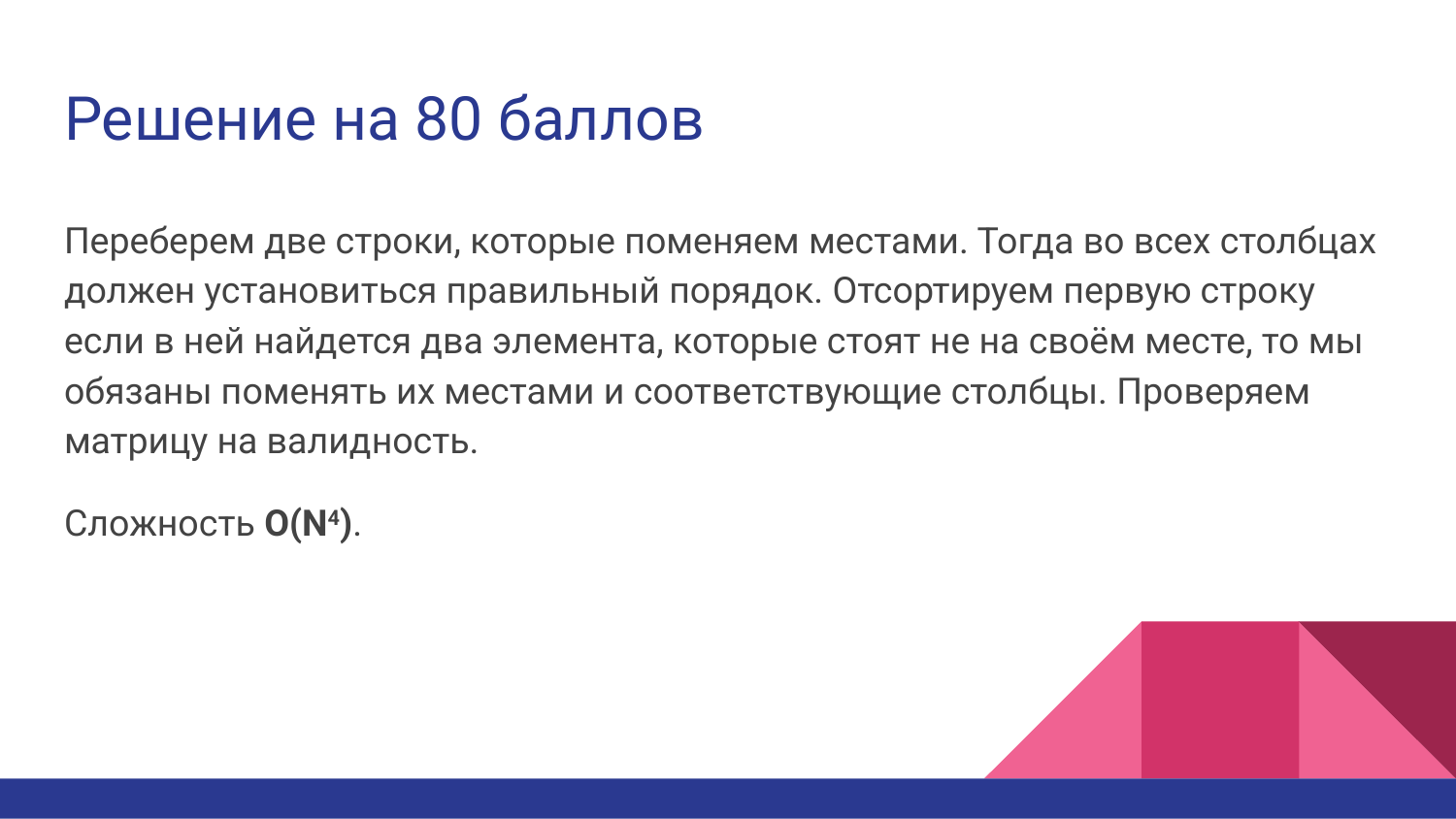

# Решение на 80 баллов
Переберем две строки, которые поменяем местами. Тогда во всех столбцах должен установиться правильный порядок. Отсортируем первую строку если в ней найдется два элемента, которые стоят не на своём месте, то мы обязаны поменять их местами и соответствующие столбцы. Проверяем матрицу на валидность.
Сложность O(N4).